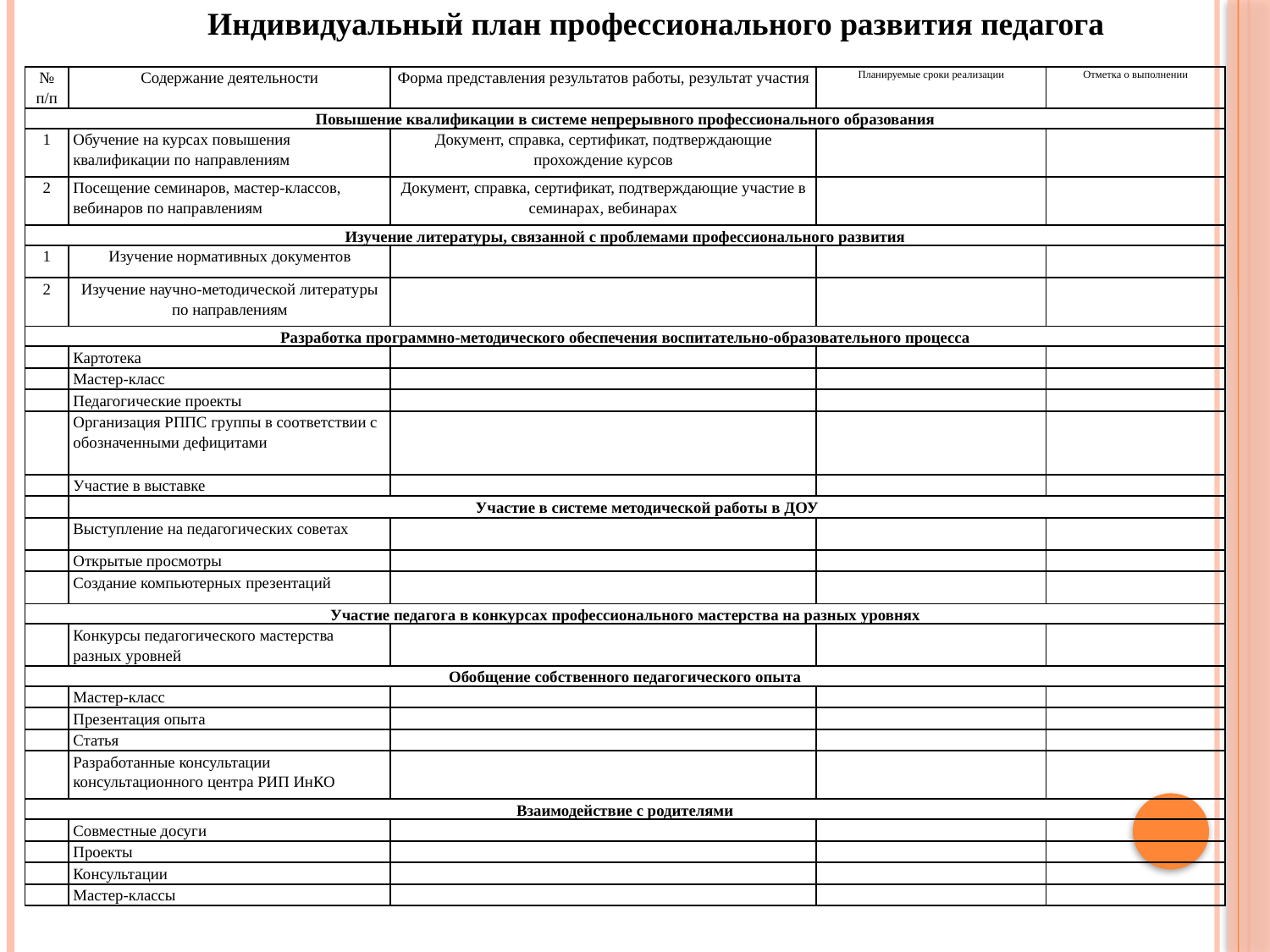

Индивидуальный план профессионального развития педагога

| № п/п | Содержание деятельности | Форма представления результатов работы, результат участия | Планируемые сроки реализации | Отметка о выполнении |
| --- | --- | --- | --- | --- |
| Повышение квалификации в системе непрерывного профессионального образования |  |  |  |  |
| 1 | Обучение на курсах повышения квалификации по направлениям | Документ, справка, сертификат, подтверждающие прохождение курсов |  |  |
| 2 | Посещение семинаров, мастер-классов, вебинаров по направлениям | Документ, справка, сертификат, подтверждающие участие в семинарах, вебинарах |  |  |
| Изучение литературы, связанной с проблемами профессионального развития |  |  |  |  |
| 1 | Изучение нормативных документов |  |  |  |
| 2 | Изучение научно-методической литературы по направлениям |  |  |  |
| Разработка программно-методического обеспечения воспитательно-образовательного процесса |  |  |  |  |
|  | Картотека |  |  |  |
|  | Мастер-класс |  |  |  |
|  | Педагогические проекты |  |  |  |
|  | Организация РППС группы в соответствии с обозначенными дефицитами |  |  |  |
|  | Участие в выставке |  |  |  |
|  | Участие в системе методической работы в ДОУ |  |  |  |
|  | Выступление на педагогических советах |  |  |  |
|  | Открытые просмотры |  |  |  |
|  | Создание компьютерных презентаций |  |  |  |
| Участие педагога в конкурсах профессионального мастерства на разных уровнях |  |  |  |  |
|  | Конкурсы педагогического мастерства разных уровней |  |  |  |
| Обобщение собственного педагогического опыта |  |  |  |  |
|  | Мастер-класс |  |  |  |
|  | Презентация опыта |  |  |  |
|  | Статья |  |  |  |
|  | Разработанные консультации консультационного центра РИП ИнКО |  |  |  |
| Взаимодействие с родителями |  |  |  |  |
|  | Совместные досуги |  |  |  |
|  | Проекты |  |  |  |
|  | Консультации |  |  |  |
|  | Мастер-классы |  |  |  |